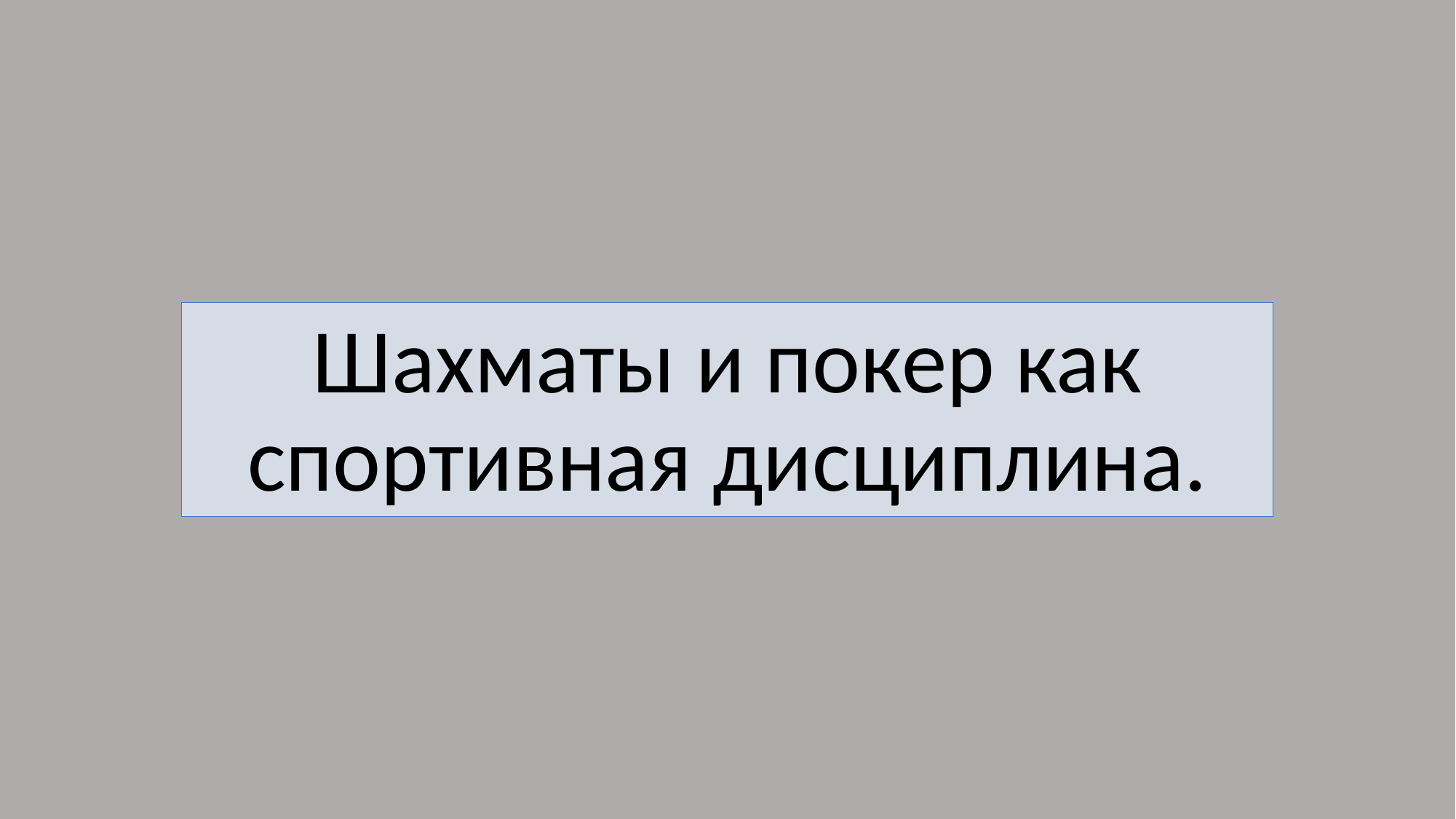

# Шахматы и покер как спортивная дисциплина.